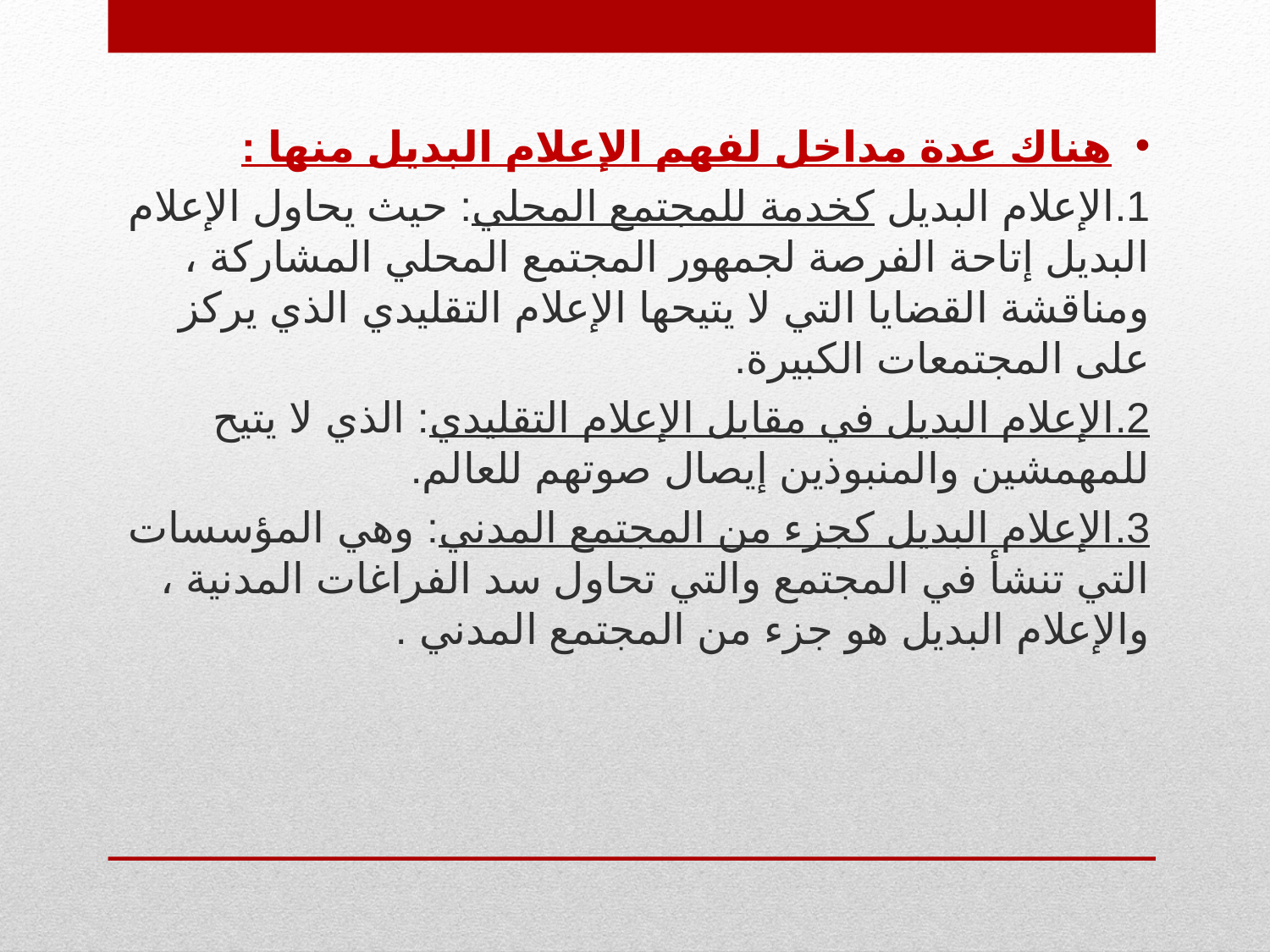

هناك عدة مداخل لفهم الإعلام البديل منها :
1.الإعلام البديل كخدمة للمجتمع المحلي: حيث يحاول الإعلام البديل إتاحة الفرصة لجمهور المجتمع المحلي المشاركة ، ومناقشة القضايا التي لا يتيحها الإعلام التقليدي الذي يركز على المجتمعات الكبيرة.
2.الإعلام البديل في مقابل الإعلام التقليدي: الذي لا يتيح للمهمشين والمنبوذين إيصال صوتهم للعالم.
3.الإعلام البديل كجزء من المجتمع المدني: وهي المؤسسات التي تنشأ في المجتمع والتي تحاول سد الفراغات المدنية ،  والإعلام البديل هو جزء من المجتمع المدني .